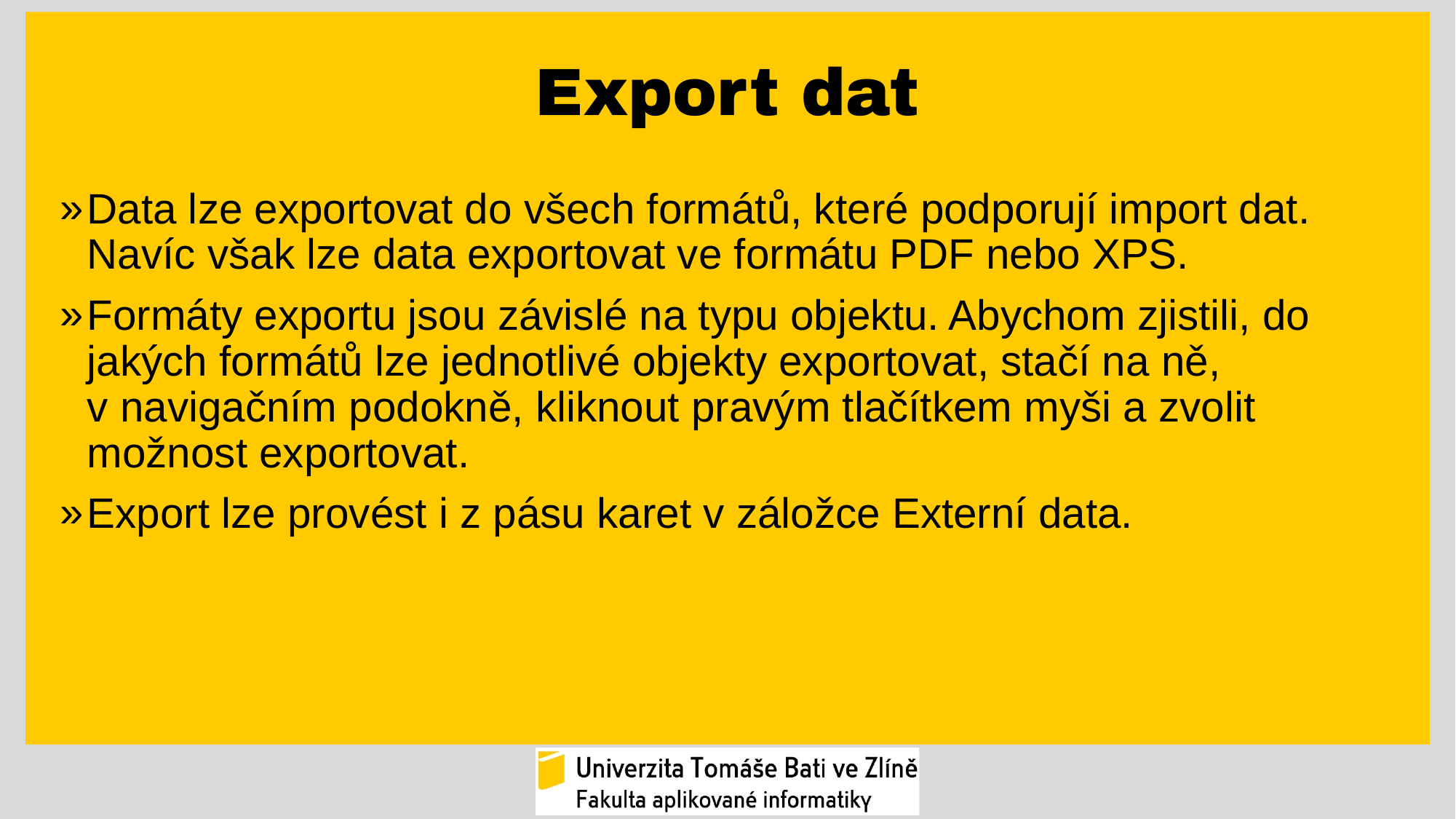

# Export dat
Data lze exportovat do všech formátů, které podporují import dat. Navíc však lze data exportovat ve formátu PDF nebo XPS.
Formáty exportu jsou závislé na typu objektu. Abychom zjistili, do jakých formátů lze jednotlivé objekty exportovat, stačí na ně, v navigačním podokně, kliknout pravým tlačítkem myši a zvolit možnost exportovat.
Export lze provést i z pásu karet v záložce Externí data.